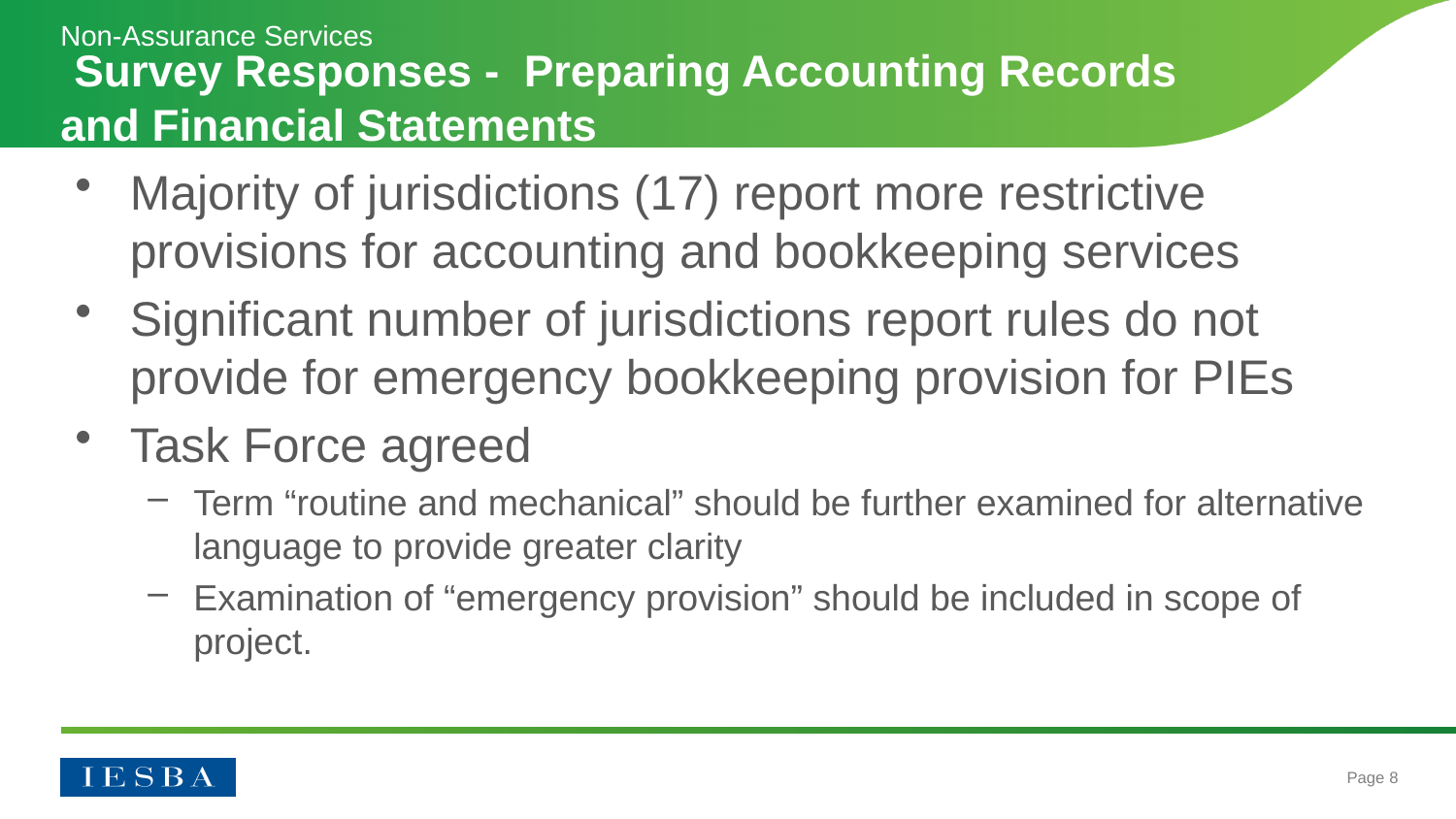

Non-Assurance Services

# Survey Responses -  Preparing Accounting Records and Financial Statements
Majority of jurisdictions (17) report more restrictive provisions for accounting and bookkeeping services
Significant number of jurisdictions report rules do not provide for emergency bookkeeping provision for PIEs
Task Force agreed
Term “routine and mechanical” should be further examined for alternative language to provide greater clarity
Examination of “emergency provision” should be included in scope of project.